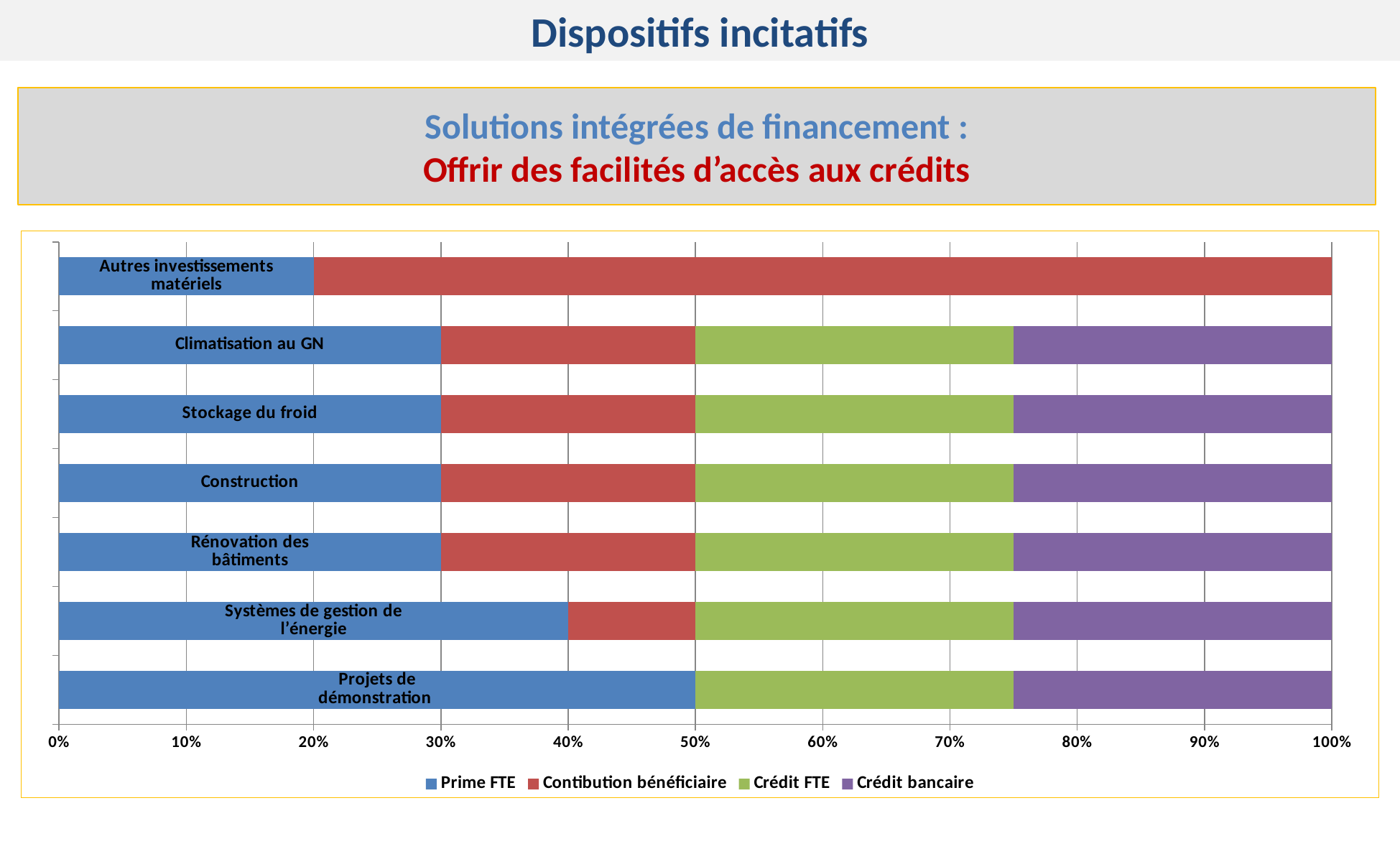

Dispositifs incitatifs
Solutions intégrées de financement :
Offrir des facilités d’accès aux crédits

### Chart

| Category | Prime FTE | Contibution bénéficiaire | Crédit FTE | Crédit bancaire |
|---|---|---|---|---|
| Projets de démonstration  | 0.5 | 0.0 | 0.25 | 0.25 |
| Systèmes de gestion de l’énergie | 0.4 | 0.1 | 0.25 | 0.25 |
| Rénovation des bâtiments | 0.3 | 0.2 | 0.25 | 0.25 |
| Construction | 0.3 | 0.2 | 0.25 | 0.25 |
| Stockage du froid | 0.3 | 0.2 | 0.25 | 0.25 |
| Climatisation au GN | 0.3 | 0.2 | 0.25 | 0.25 |
| Autres investissements matériels | 0.2 | 0.8 | 0.0 | 0.0 |